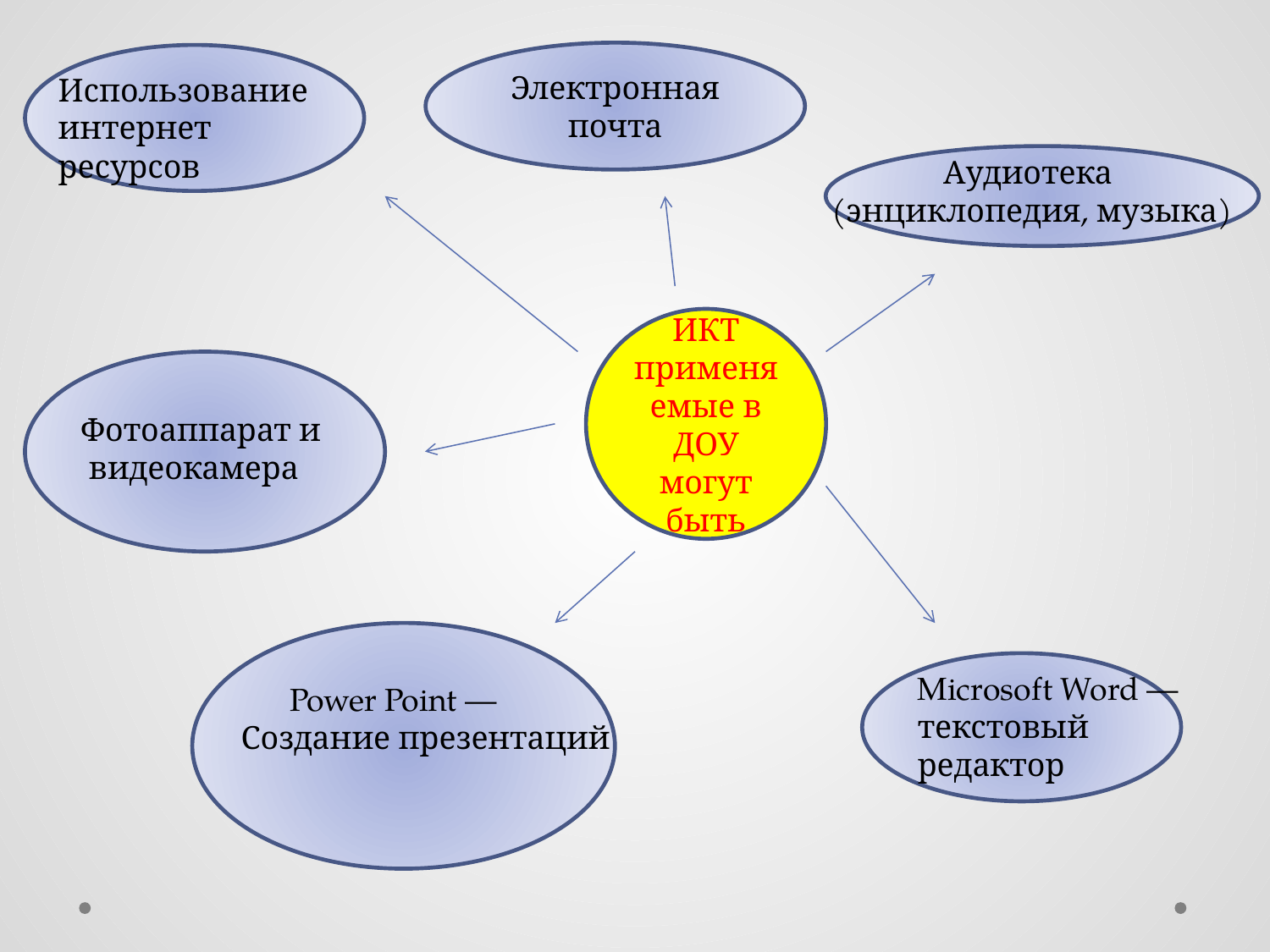

Электронная почта

Использование
интернет ресурсов

Аудиотека
 (энциклопедия, музыка)
ИКТ применяемые в ДОУ могут быть

Фотоаппарат и
 видеокамера

        Power Point —
Создание презентаций

Microsoft Word —текстовый редактор